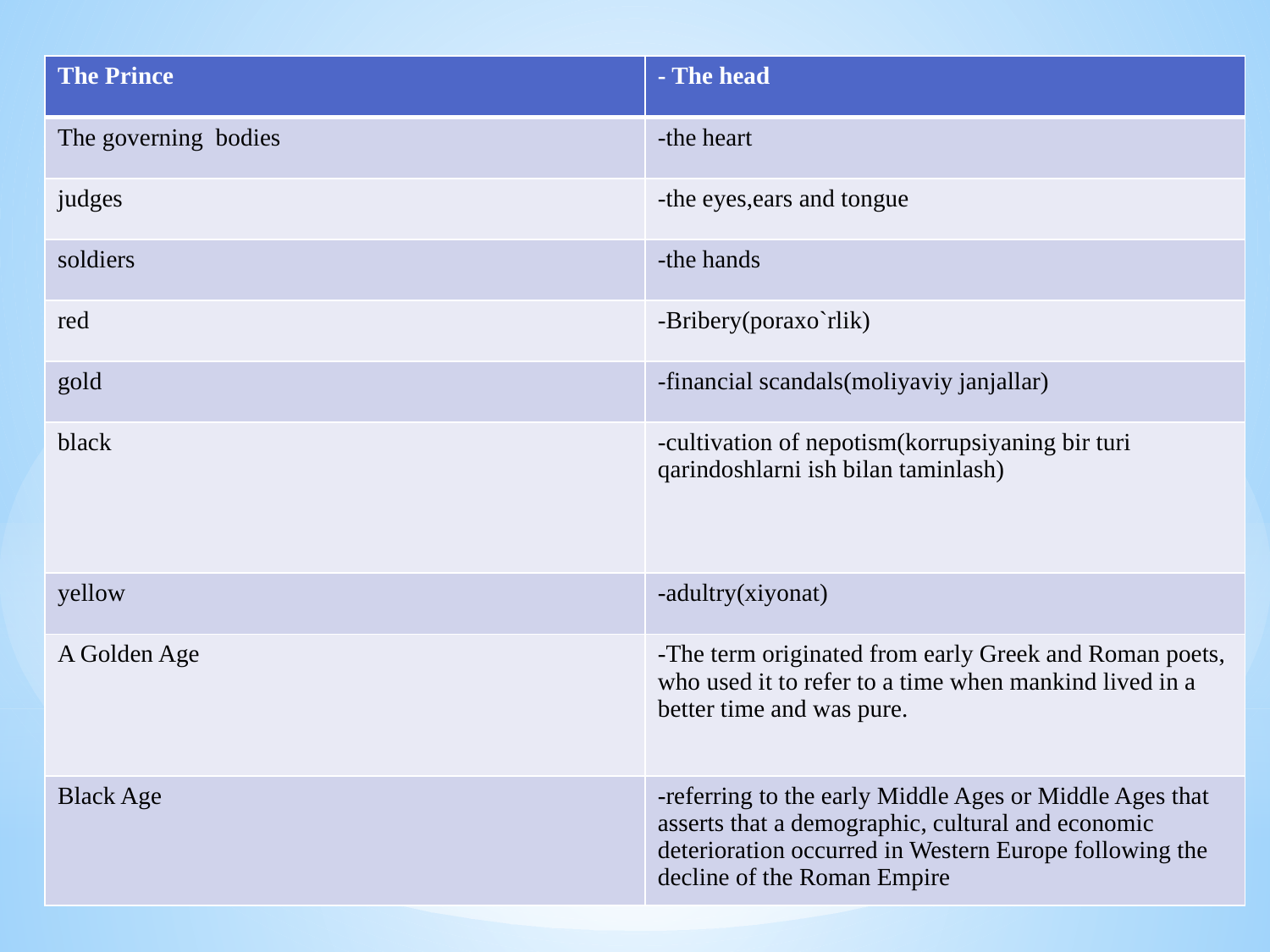

| The Prince | - The head |
| --- | --- |
| The governing bodies | -the heart |
| judges | -the eyes,ears and tongue |
| soldiers | -the hands |
| red | -Bribery(poraxo`rlik) |
| gold | -financial scandals(moliyaviy janjallar) |
| black | -cultivation of nepotism(korrupsiyaning bir turi qarindoshlarni ish bilan taminlash) |
| yellow | -adultry(xiyonat) |
| A Golden Age | -The term originated from early Greek and Roman poets, who used it to refer to a time when mankind lived in a better time and was pure. |
| Black Age | -referring to the early Middle Ages or Middle Ages that asserts that a demographic, cultural and economic deterioration occurred in Western Europe following the decline of the Roman Empire |